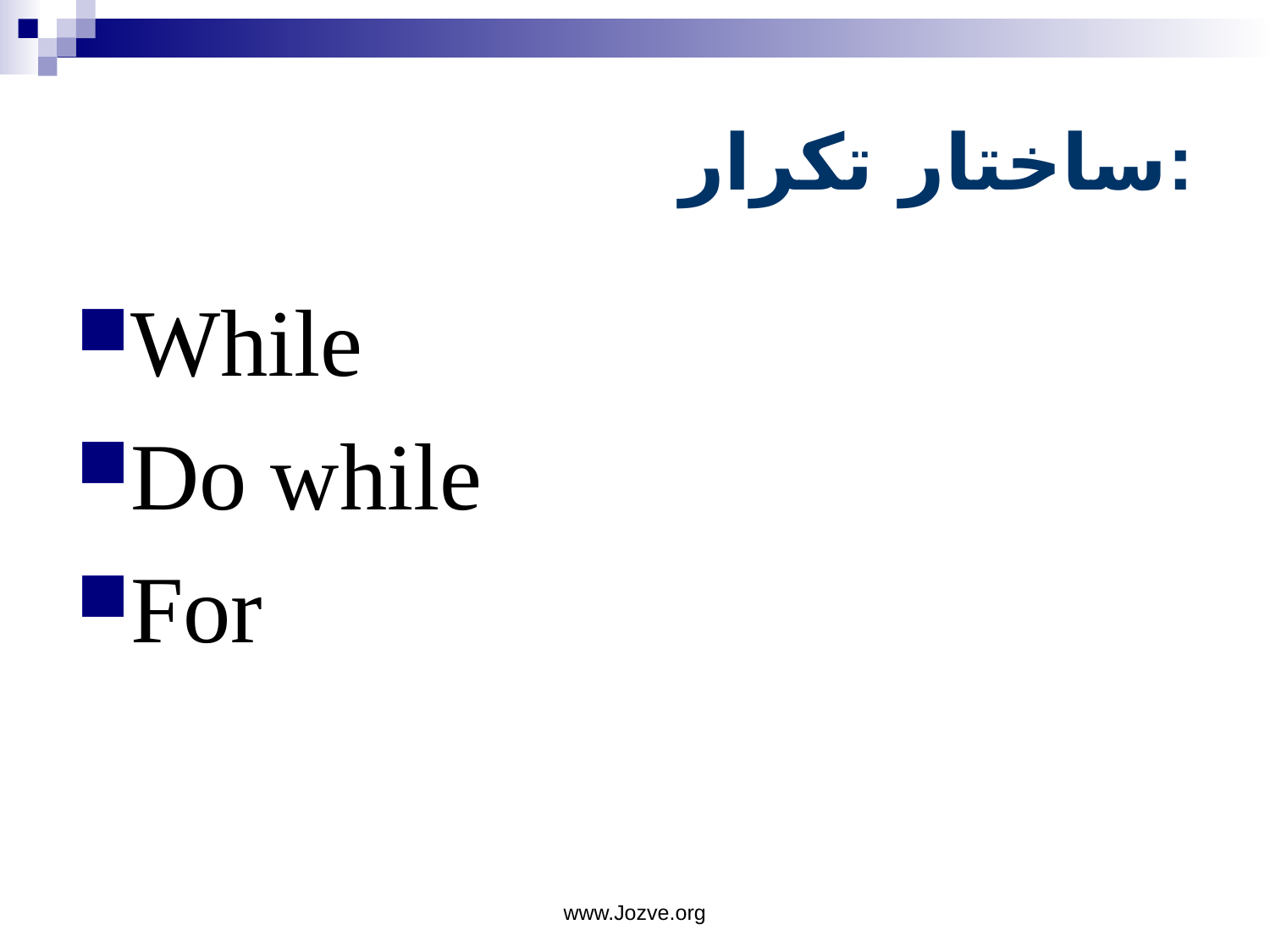

# ساختار تکرار:
While
Do while
For

www.Jozve.org